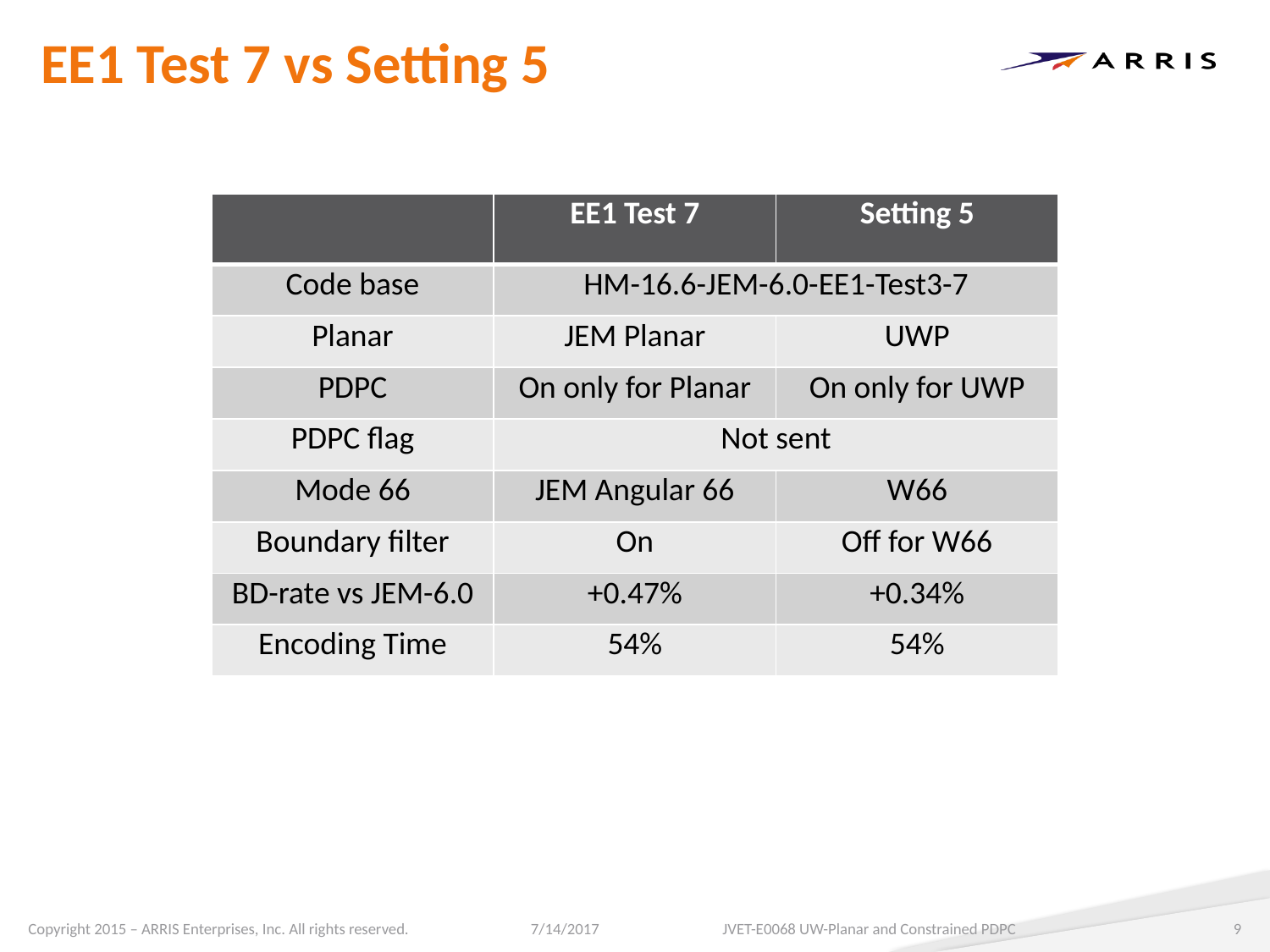

# EE1 Test 7 vs Setting 5
|  | EE1 Test 7 | Setting 5 |
| --- | --- | --- |
| Code base | HM-16.6-JEM-6.0-EE1-Test3-7 |  |
| Planar | JEM Planar | UWP |
| PDPC | On only for Planar | On only for UWP |
| PDPC flag | Not sent |  |
| Mode 66 | JEM Angular 66 | W66 |
| Boundary filter | On | Off for W66 |
| BD-rate vs JEM-6.0 | +0.47% | +0.34% |
| Encoding Time | 54% | 54% |
7/14/2017
JVET-E0068 UW-Planar and Constrained PDPC
9